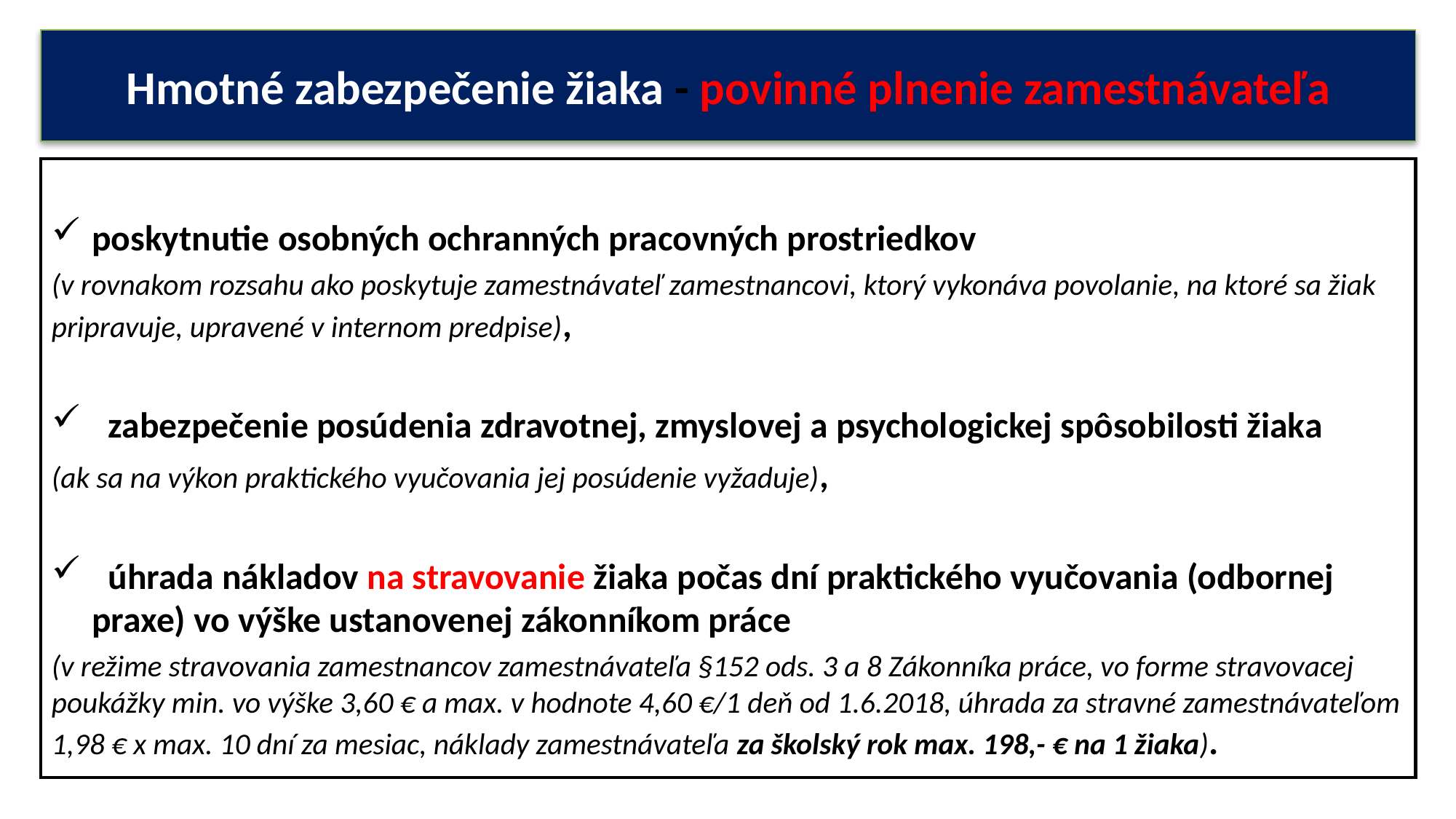

# Hmotné zabezpečenie žiaka - povinné plnenie zamestnávateľa

poskytnutie osobných ochranných pracovných prostriedkov
(v rovnakom rozsahu ako poskytuje zamestnávateľ zamestnancovi, ktorý vykonáva povolanie, na ktoré sa žiak pripravuje, upravené v internom predpise),

  zabezpečenie posúdenia zdravotnej, zmyslovej a psychologickej spôsobilosti žiaka
(ak sa na výkon praktického vyučovania jej posúdenie vyžaduje),

  úhrada nákladov na stravovanie žiaka počas dní praktického vyučovania (odbornej praxe) vo výške ustanovenej zákonníkom práce
(v režime stravovania zamestnancov zamestnávateľa §152 ods. 3 a 8 Zákonníka práce, vo forme stravovacej poukážky min. vo výške 3,60 € a max. v hodnote 4,60 €/1 deň od 1.6.2018, úhrada za stravné zamestnávateľom 1,98 € x max. 10 dní za mesiac, náklady zamestnávateľa za školský rok max. 198,- € na 1 žiaka).